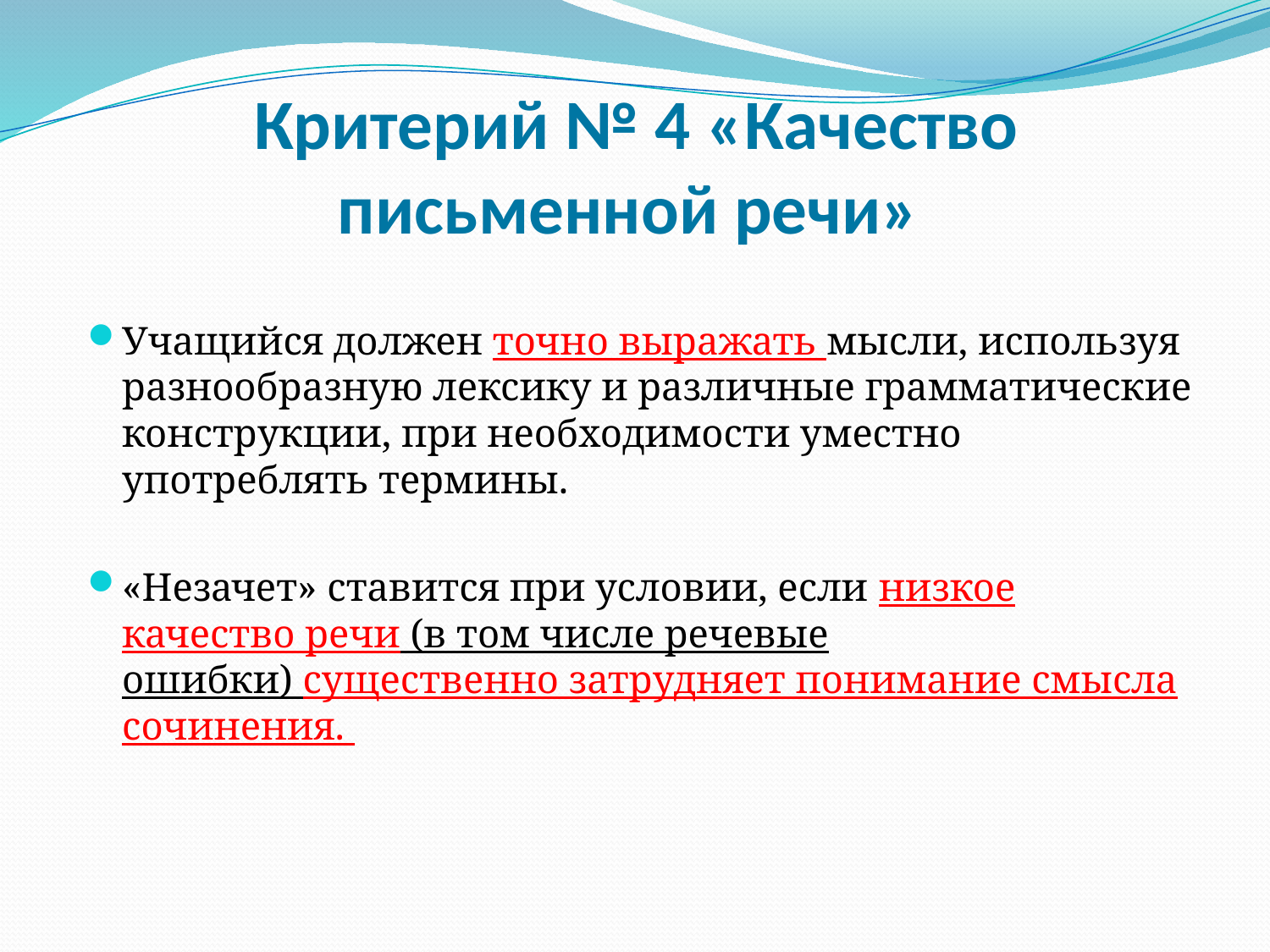

# Критерий № 4 «Качество письменной речи»

Учащийся должен точно выражать мысли, используя разнообразную лексику и различные грамматические конструкции, при необходимости уместно употреблять термины.

«Незачет» ставится при условии, если низкое качество речи (в том числе речевые
ошибки) существенно затрудняет понимание смысла сочинения.